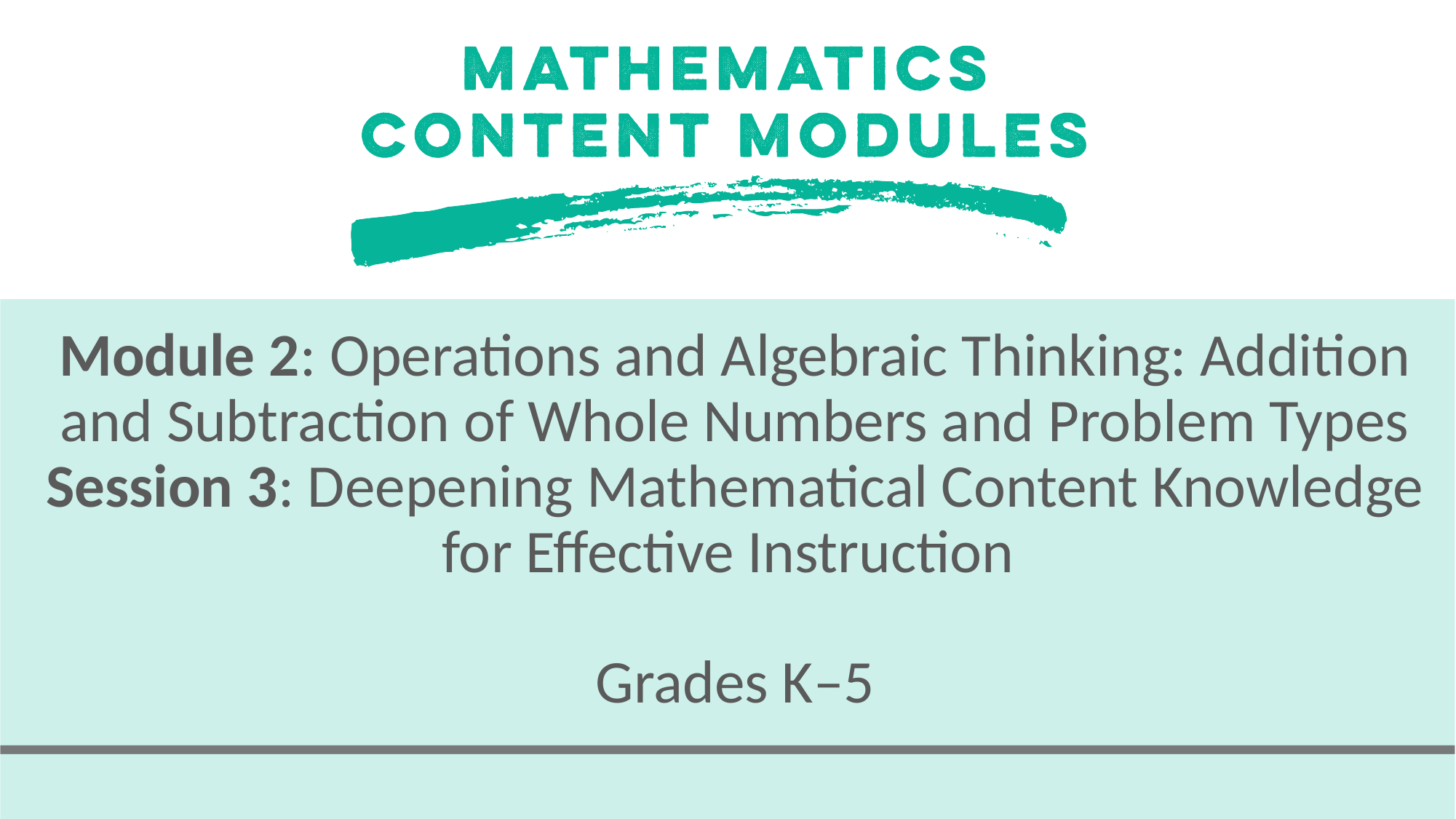

# Module 2: Operations and Algebraic Thinking: Addition and Subtraction of Whole Numbers and Problem Types Session 3: Deepening Mathematical Content Knowledge for Effective Instruction Grades K–5